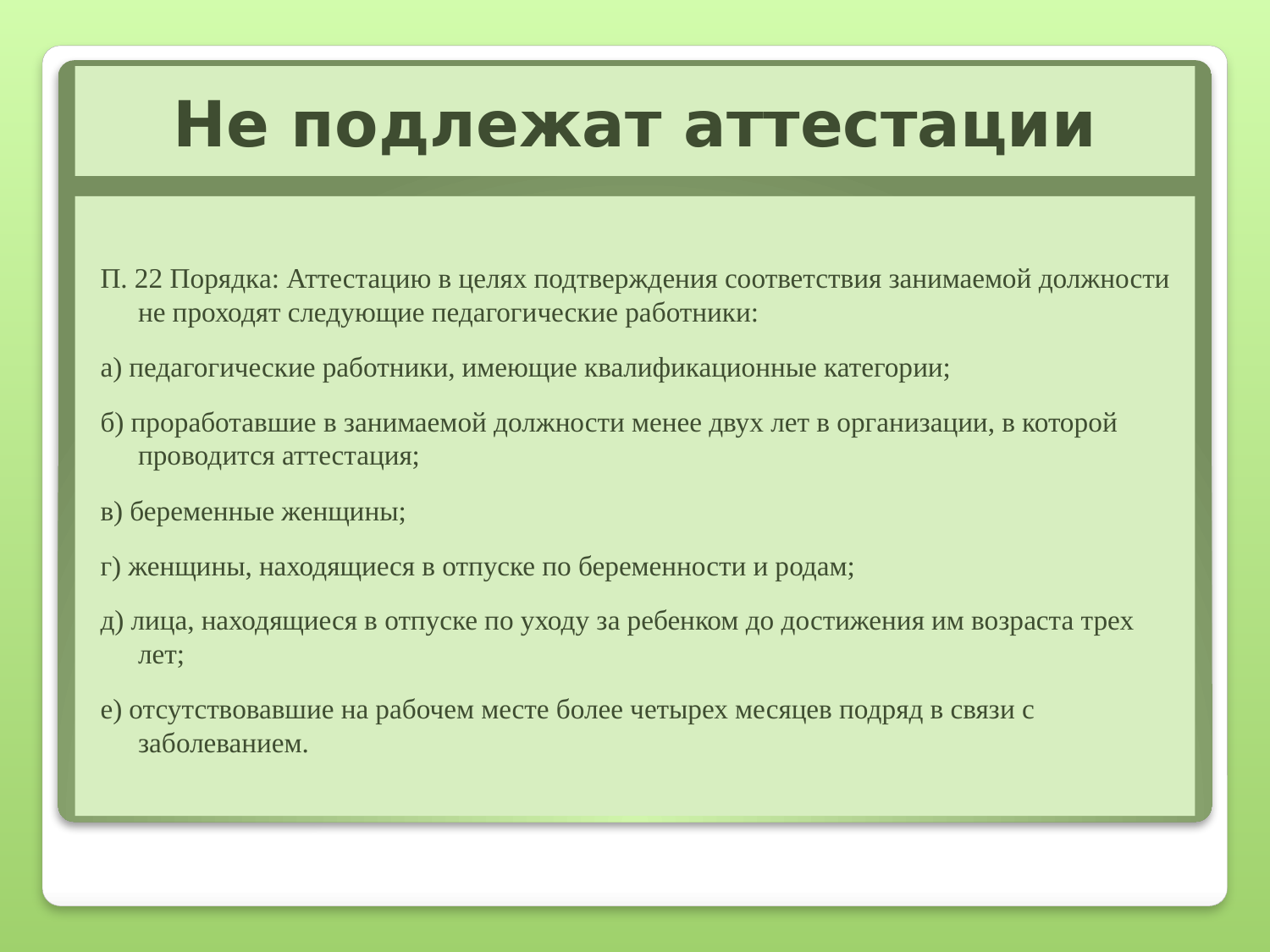

# Не подлежат аттестации
П. 22 Порядка: Аттестацию в целях подтверждения соответствия занимаемой должности не проходят следующие педагогические работники:
а) педагогические работники, имеющие квалификационные категории;
б) проработавшие в занимаемой должности менее двух лет в организации, в которой проводится аттестация;
в) беременные женщины;
г) женщины, находящиеся в отпуске по беременности и родам;
д) лица, находящиеся в отпуске по уходу за ребенком до достижения им возраста трех лет;
е) отсутствовавшие на рабочем месте более четырех месяцев подряд в связи с заболеванием.